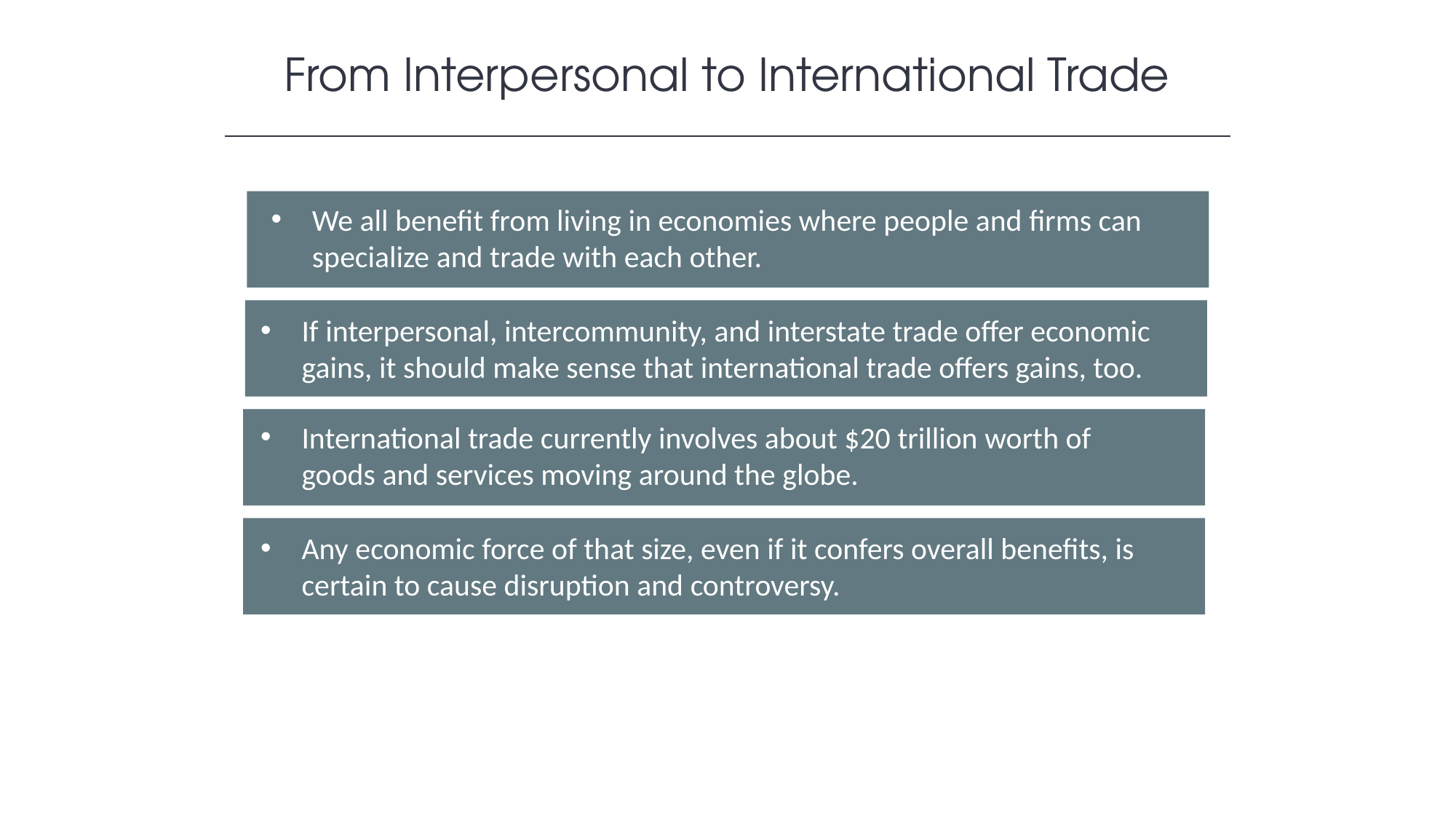

From Interpersonal to International Trade

We all benefit from living in economies where people and firms can specialize and trade with each other.

If interpersonal, intercommunity, and interstate trade offer economic gains, it should make sense that international trade offers gains, too.

International trade currently involves about $20 trillion worth of goods and services moving around the globe.

Any economic force of that size, even if it confers overall benefits, is certain to cause disruption and controversy.